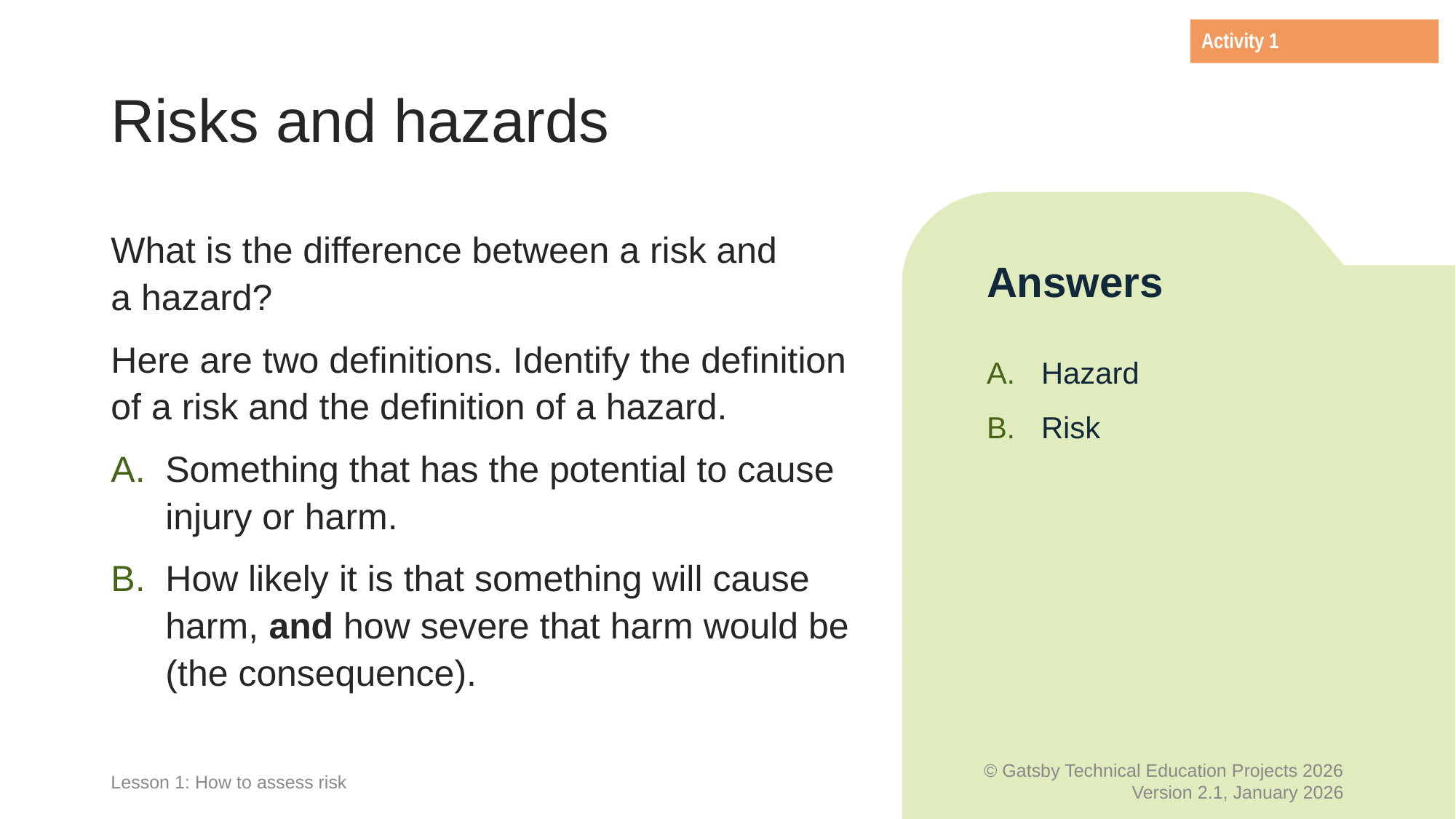

Activity 1
# Risks and hazards
What is the difference between a risk and
a hazard?
Here are two definitions. Identify the definition of a risk and the definition of a hazard.
Something that has the potential to cause injury or harm.
How likely it is that something will cause harm, and how severe that harm would be (the consequence).
Answers
Hazard
Risk
Lesson 1: How to assess risk